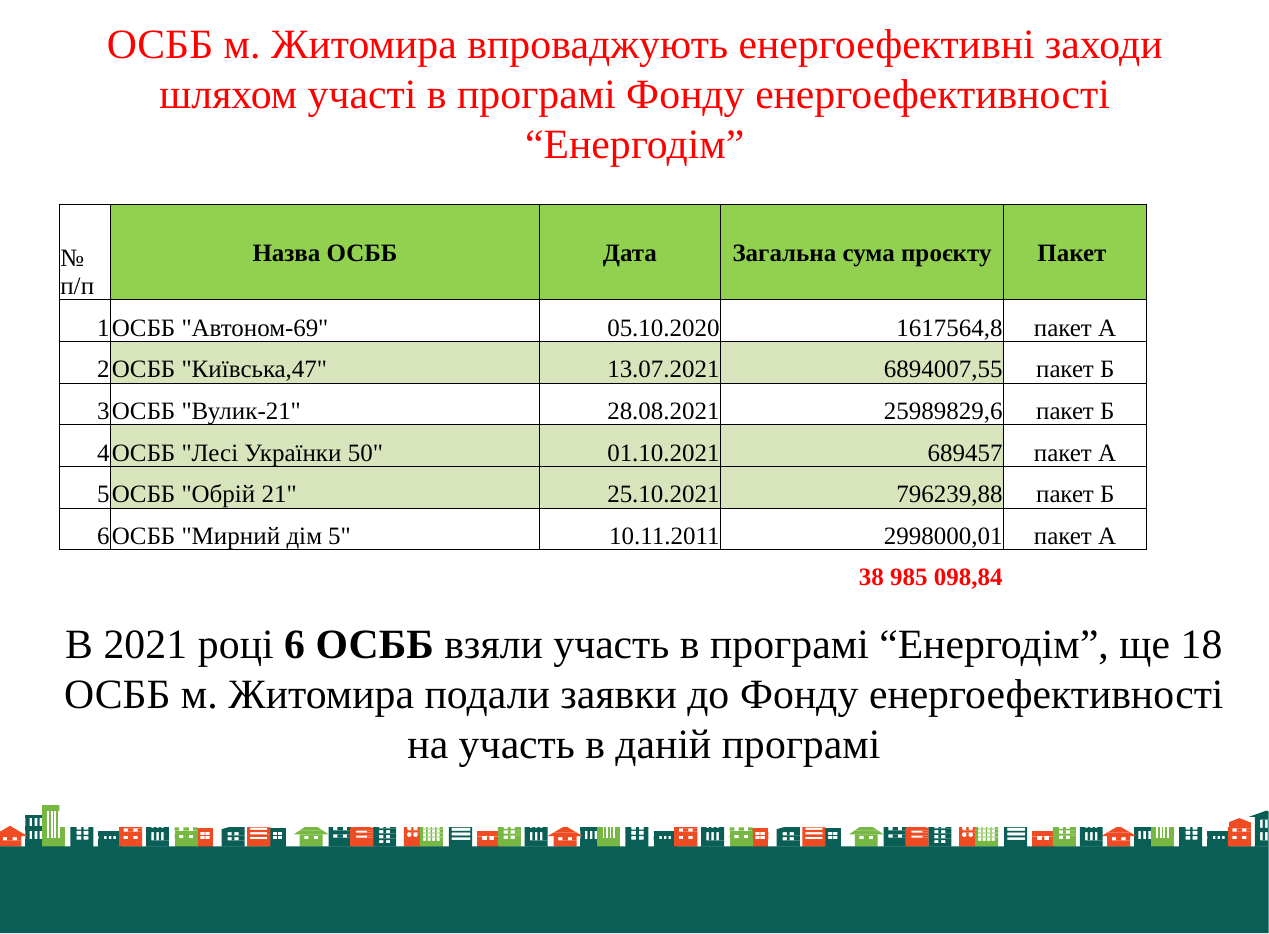

# ОСББ м. Житомира впроваджують енергоефективні заходи шляхом участі в програмі Фонду енергоефективності “Енергодім”
| № п/п | Назва ОСББ | Дата | Загальна сума проєкту | Пакет |
| --- | --- | --- | --- | --- |
| 1 | ОСББ "Автоном-69" | 05.10.2020 | 1617564,8 | пакет А |
| 2 | ОСББ "Київська,47" | 13.07.2021 | 6894007,55 | пакет Б |
| 3 | ОСББ "Вулик-21" | 28.08.2021 | 25989829,6 | пакет Б |
| 4 | ОСББ "Лесі Українки 50" | 01.10.2021 | 689457 | пакет А |
| 5 | ОСББ "Обрій 21" | 25.10.2021 | 796239,88 | пакет Б |
| 6 | ОСББ "Мирний дім 5" | 10.11.2011 | 2998000,01 | пакет А |
|  |  |  | 38 985 098,84 |  |
1 рік
-5 років
2-3 роки
В 2021 році 6 ОСББ взяли участь в програмі “Енергодім”, ще 18 ОСББ м. Житомира подали заявки до Фонду енергоефективності на участь в даній програмі
до 10 років